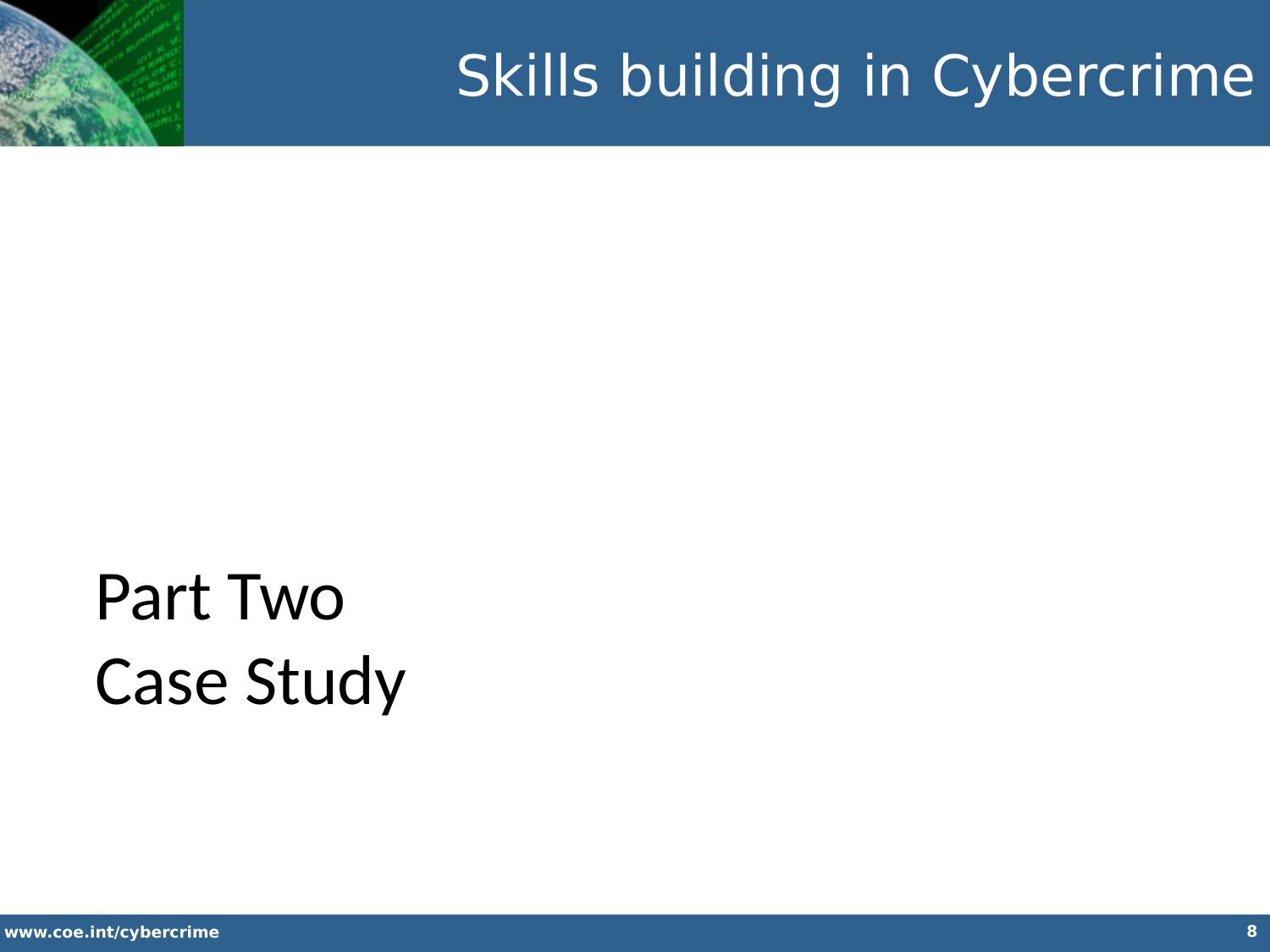

Skills building in Cybercrime
Part Two
Case Study
8